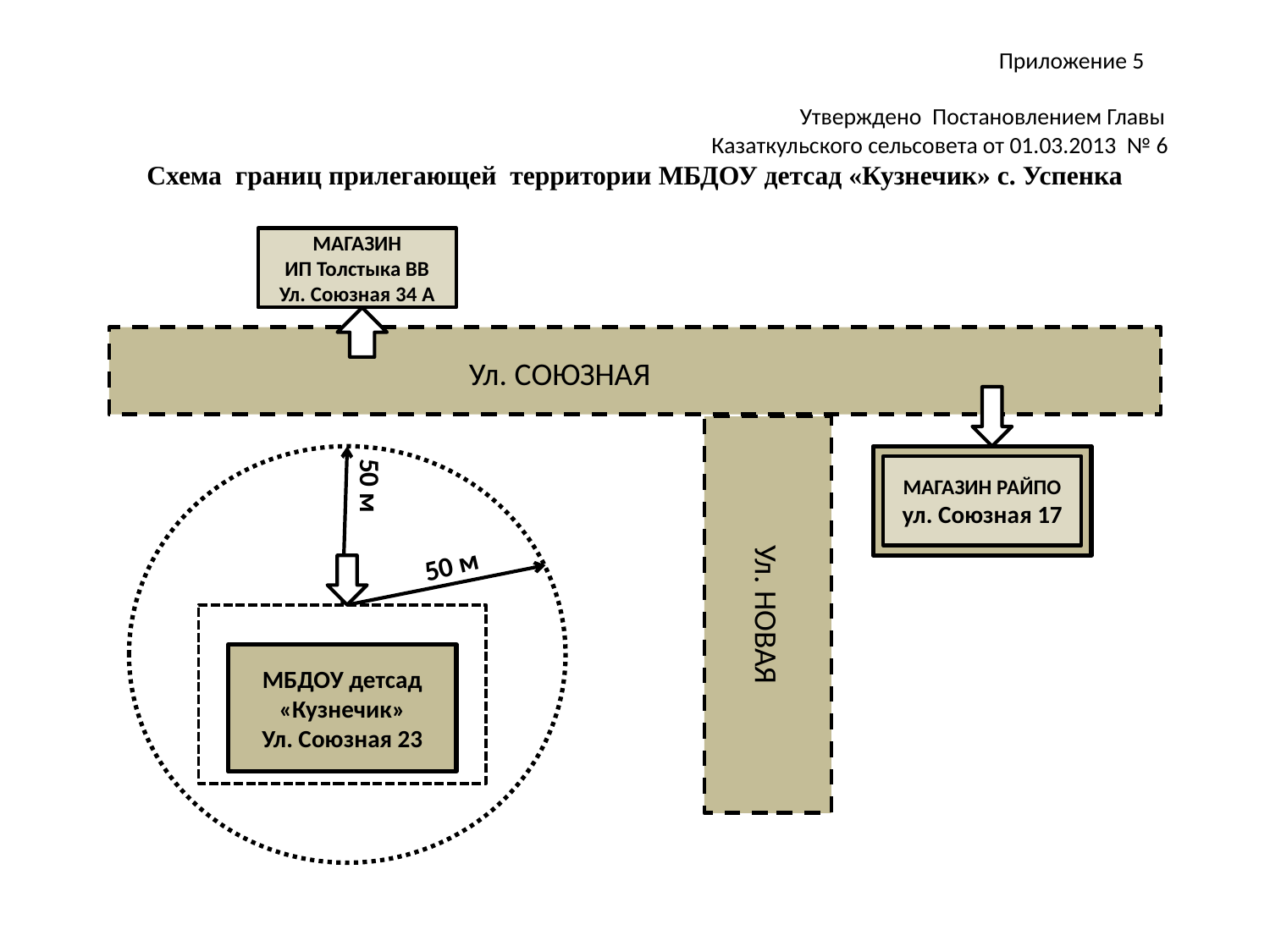

# Приложение 5 Утверждено  Постановлением Главы Казаткульского сельсовета от 01.03.2013  № 6 Схема  границ прилегающей  территории МБДОУ детсад «Кузнечик» с. Успенка

МАГАЗИН
ИП Толстыка ВВ
Ул. Союзная 34 А

Ул. СОЮЗНАЯ

Ул. НОВАЯ

МАГАЗИН РАЙПО
ул. Союзная 17

50 м
50 м

МБДОУ детсад
«Кузнечик»
Ул. Союзная 23
Успенская СОШ
Ул. Союзная 23